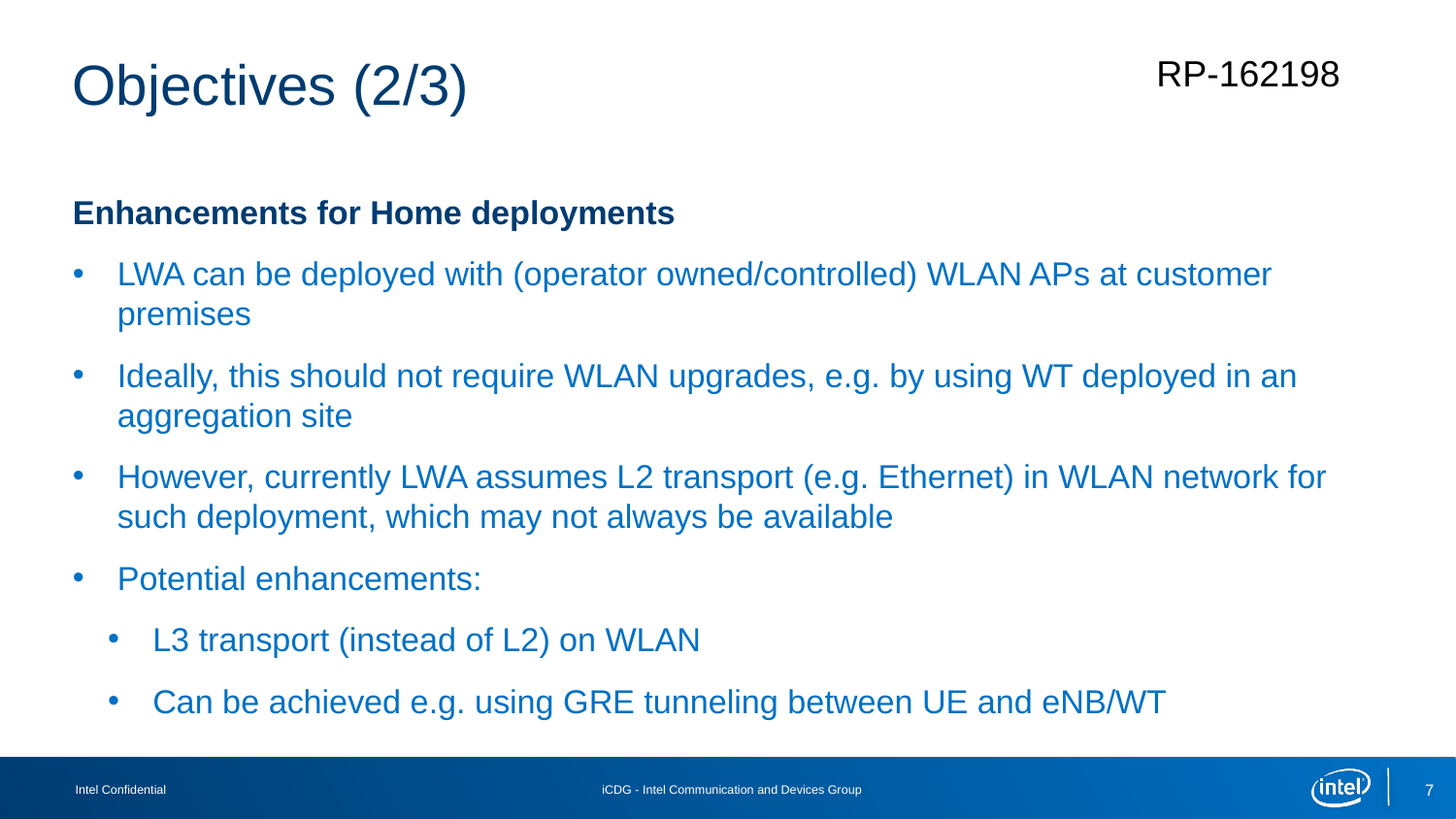

# Objectives (2/3)
Enhancements for Home deployments
LWA can be deployed with (operator owned/controlled) WLAN APs at customer premises
Ideally, this should not require WLAN upgrades, e.g. by using WT deployed in an aggregation site
However, currently LWA assumes L2 transport (e.g. Ethernet) in WLAN network for such deployment, which may not always be available
Potential enhancements:
L3 transport (instead of L2) on WLAN
Can be achieved e.g. using GRE tunneling between UE and eNB/WT

7